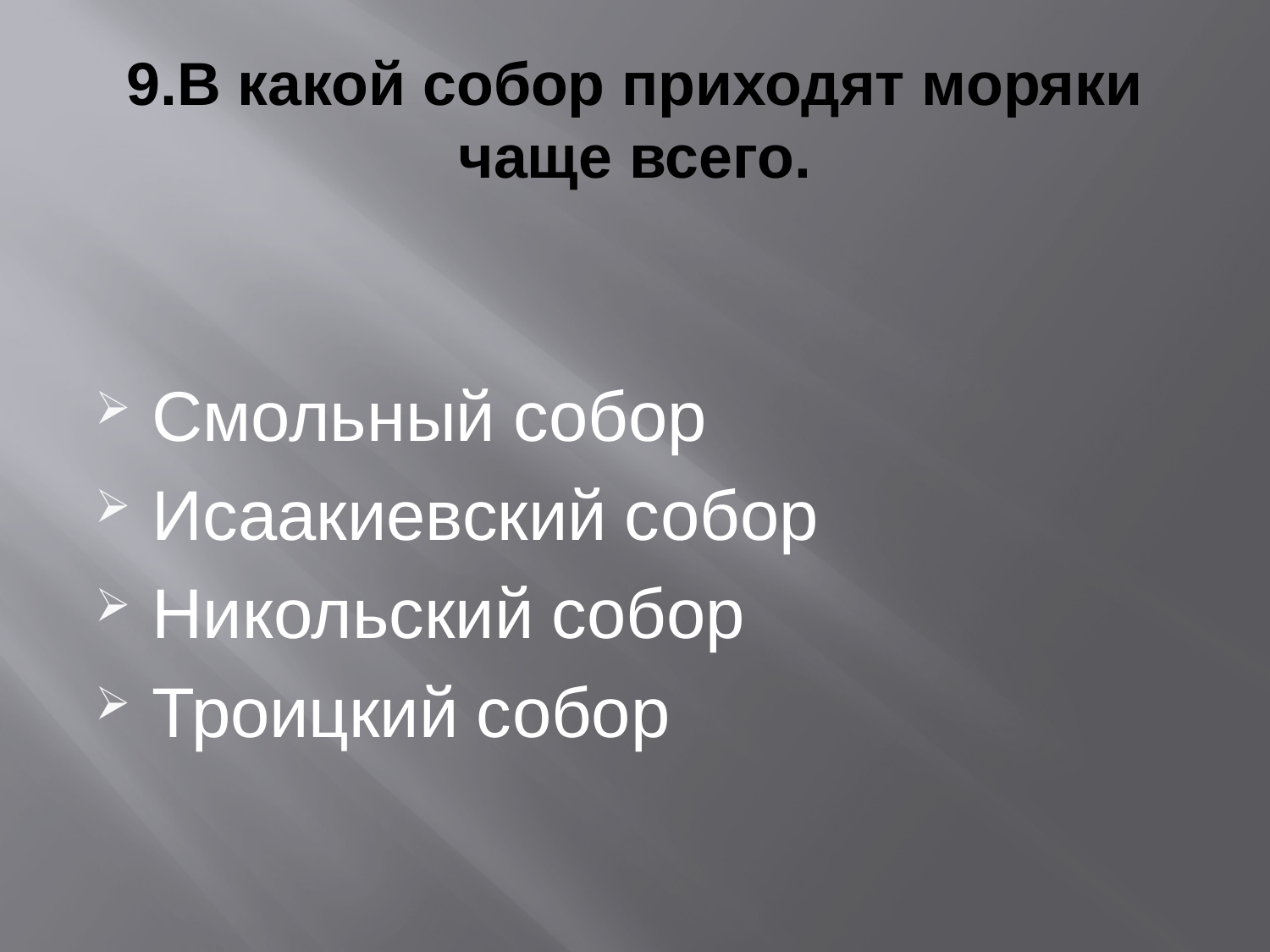

# 9.В какой собор приходят моряки чаще всего.

Смольный собор
Исаакиевский собор
Никольский собор
Троицкий собор